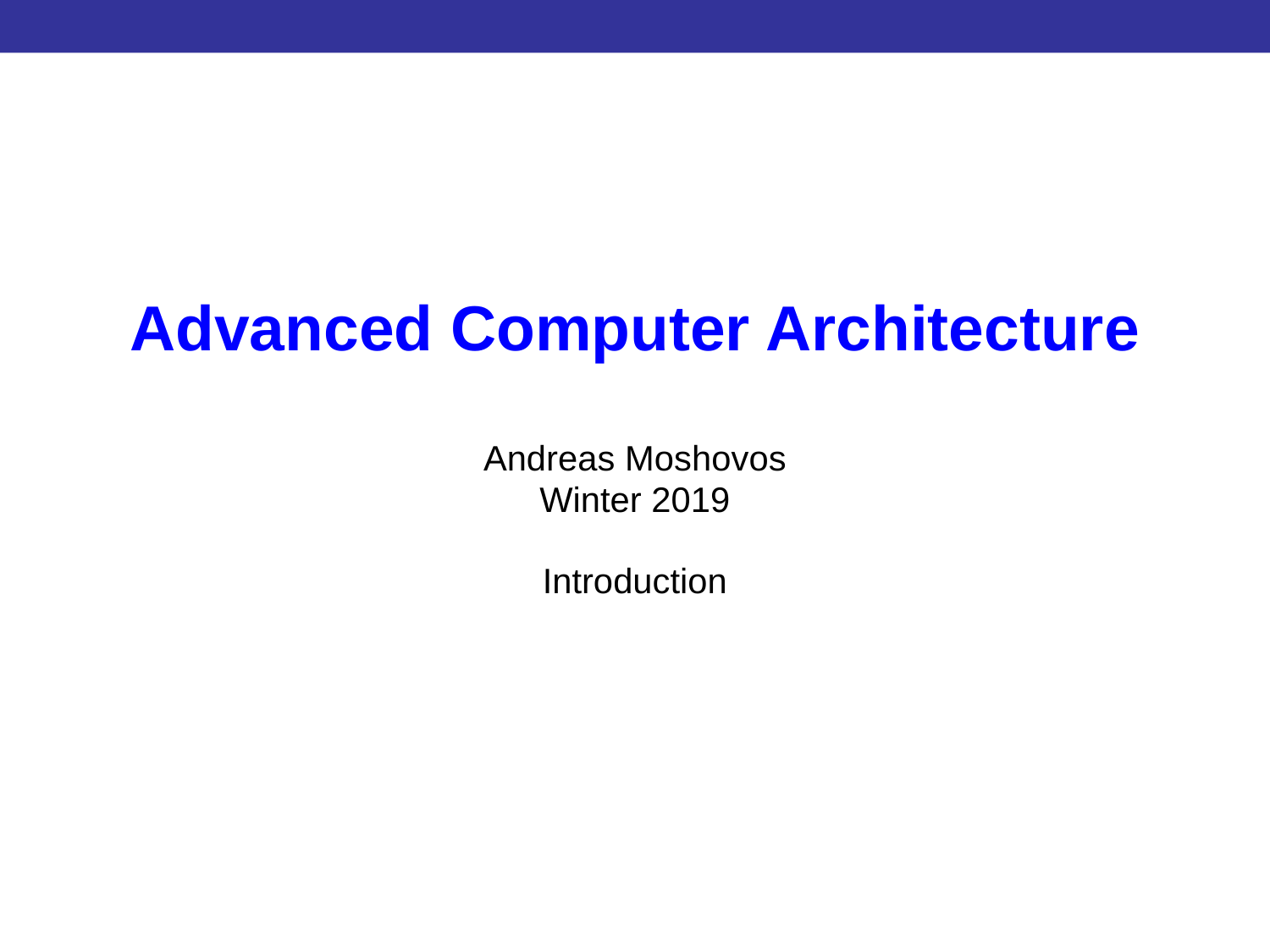

# Introduction to CUDA Programming
Advanced Computer Architecture

Andreas Moshovos
Winter 2019

Introduction